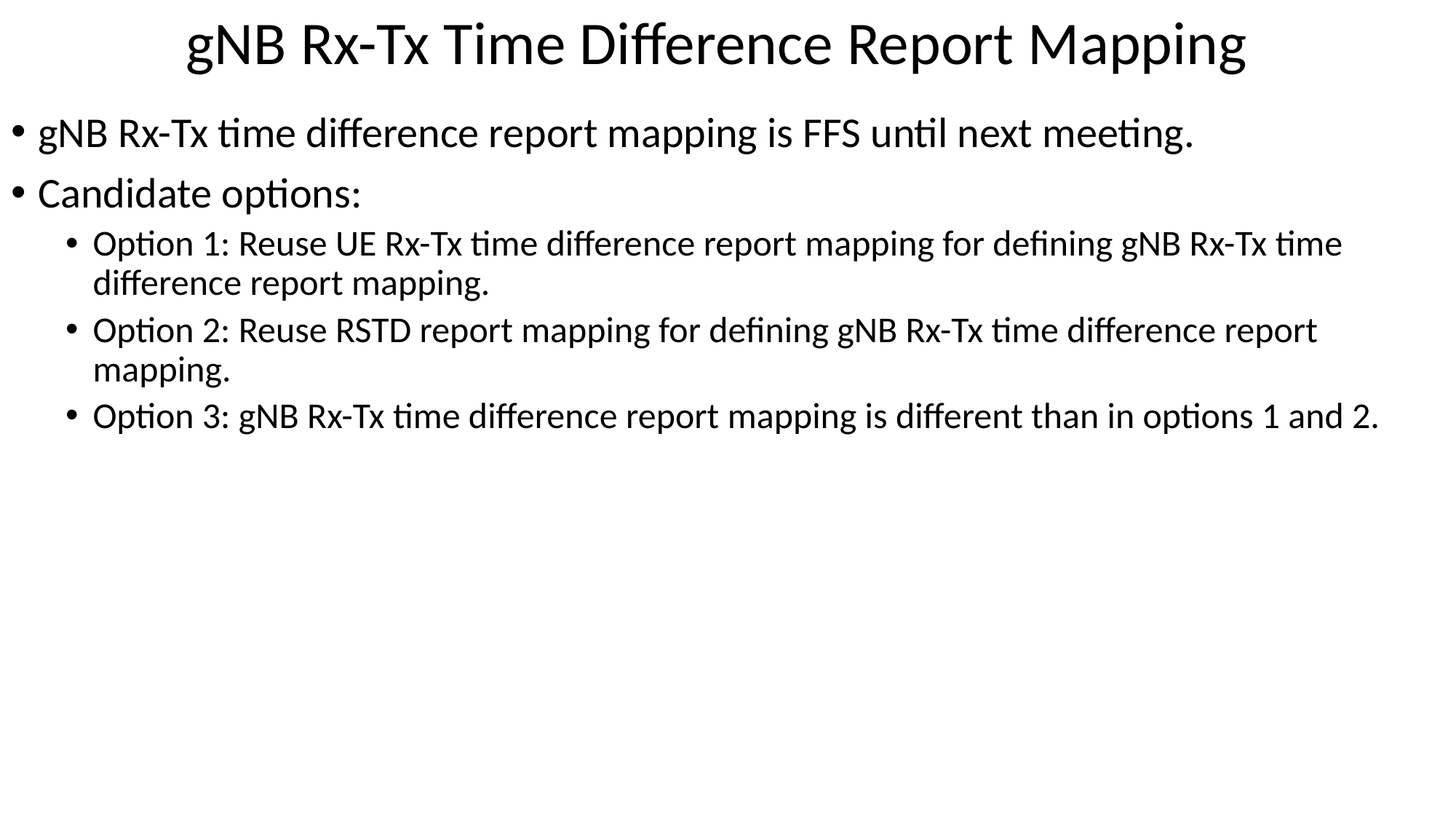

# gNB Rx-Tx Time Difference Report Mapping
gNB Rx-Tx time difference report mapping is FFS until next meeting.
Candidate options:
Option 1: Reuse UE Rx-Tx time difference report mapping for defining gNB Rx-Tx time difference report mapping.
Option 2: Reuse RSTD report mapping for defining gNB Rx-Tx time difference report mapping.
Option 3: gNB Rx-Tx time difference report mapping is different than in options 1 and 2.